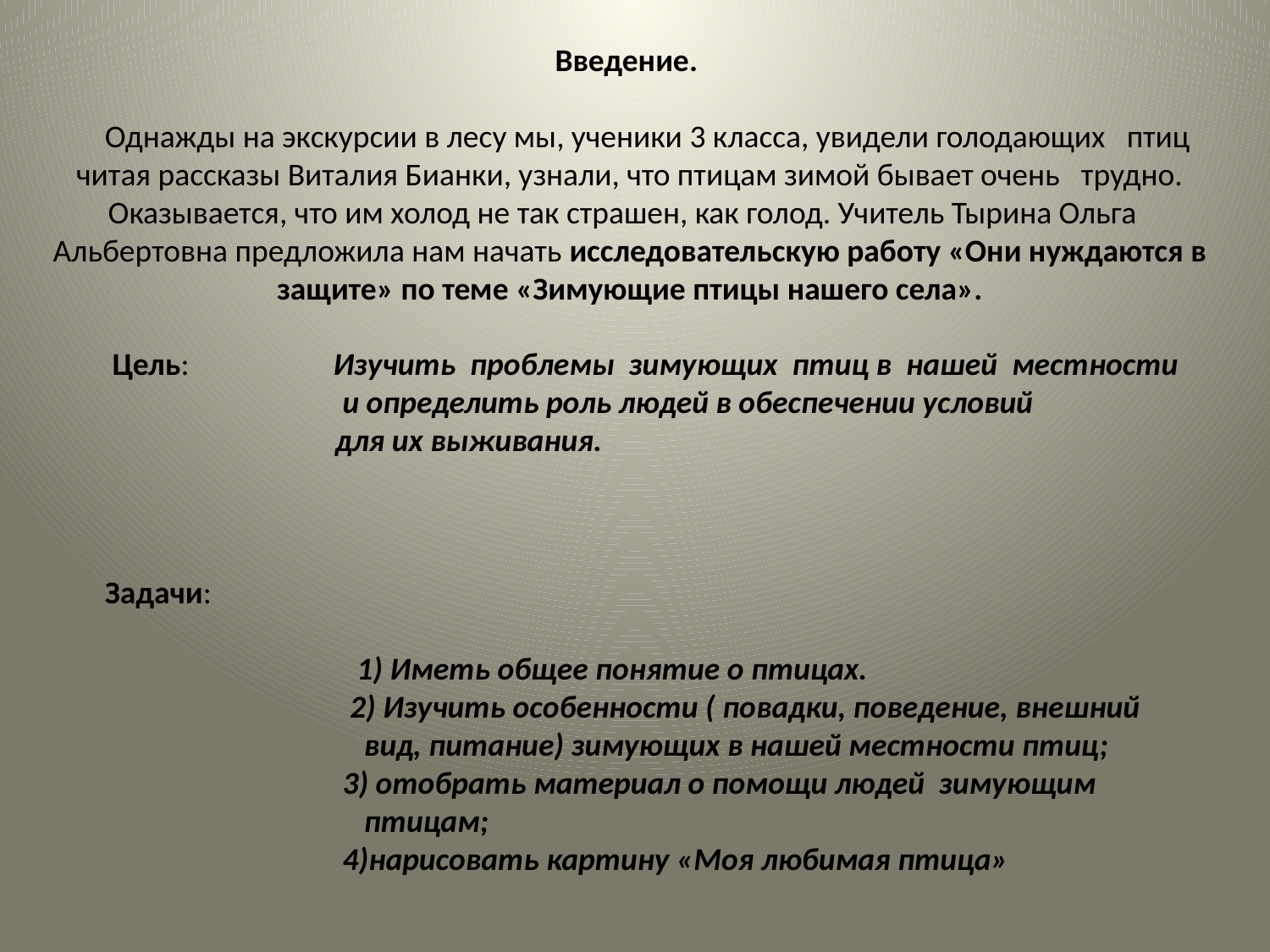

# Введение.   Однажды на экскурсии в лесу мы, ученики 3 класса, увидели голодающих   птиц  читая рассказы Виталия Бианки, узнали, что птицам зимой бывает очень   трудно. Оказывается, что им холод не так страшен, как голод. Учитель Тырина Ольга   Альбертовна предложила нам начать исследовательскую работу «Они нуждаются в защите» по теме «Зимующие птицы нашего села».
 Цель:                    Изучить  проблемы  зимующих  птиц в  нашей  местности
                                 и определить роль людей в обеспечении условий
                                для их выживания.

Задачи:

                                   1) Иметь общее понятие о птицах.
                                  2) Изучить особенности ( повадки, поведение, внешний
                                    вид, питание) зимующих в нашей местности птиц;
                                 3) отобрать материал о помощи людей  зимующим
                                    птицам;
                                 4)нарисовать картину «Моя любимая птица»